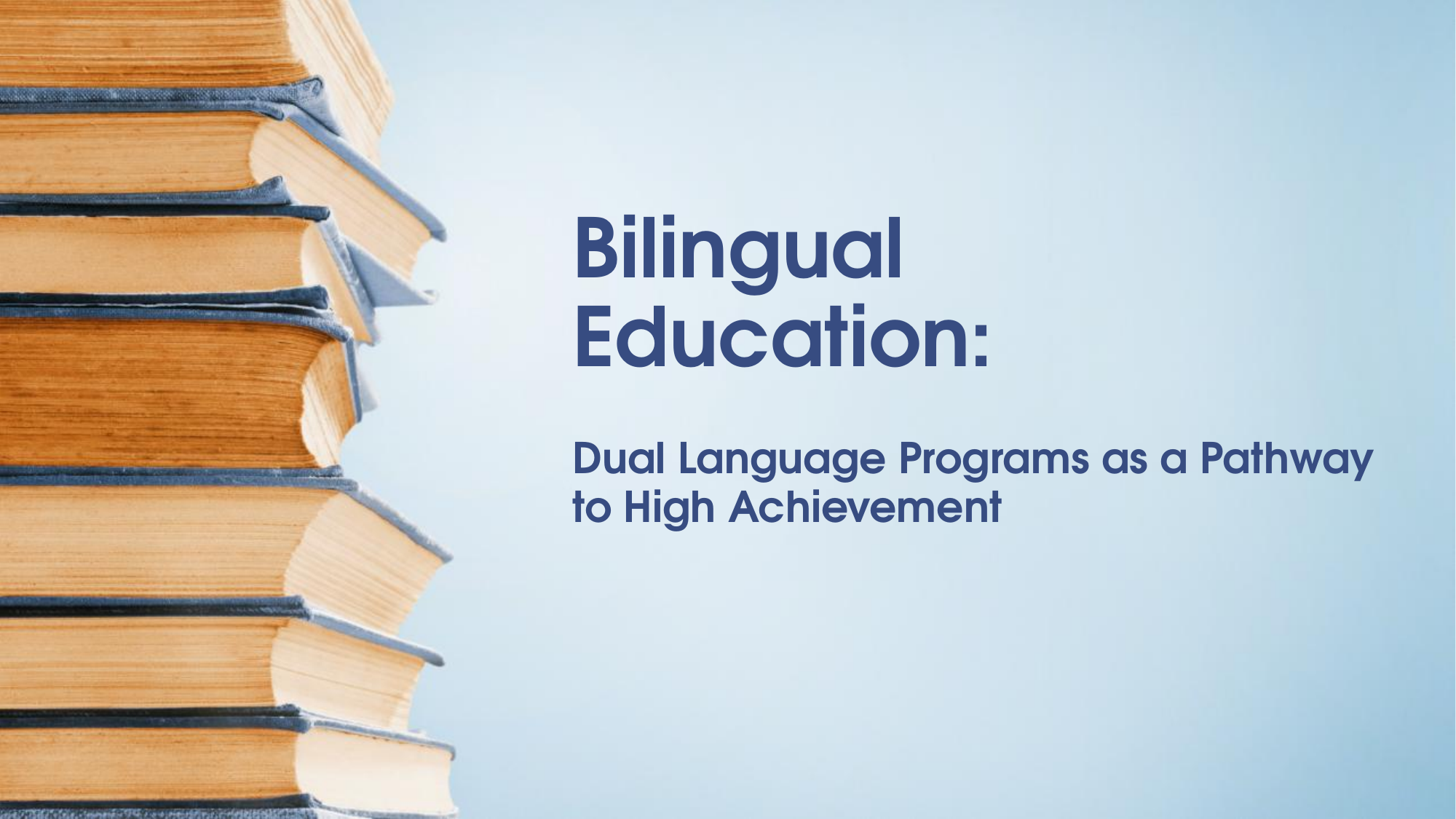

# Bilingual Education:
Dual Language Programs as a Pathway to High Achievement